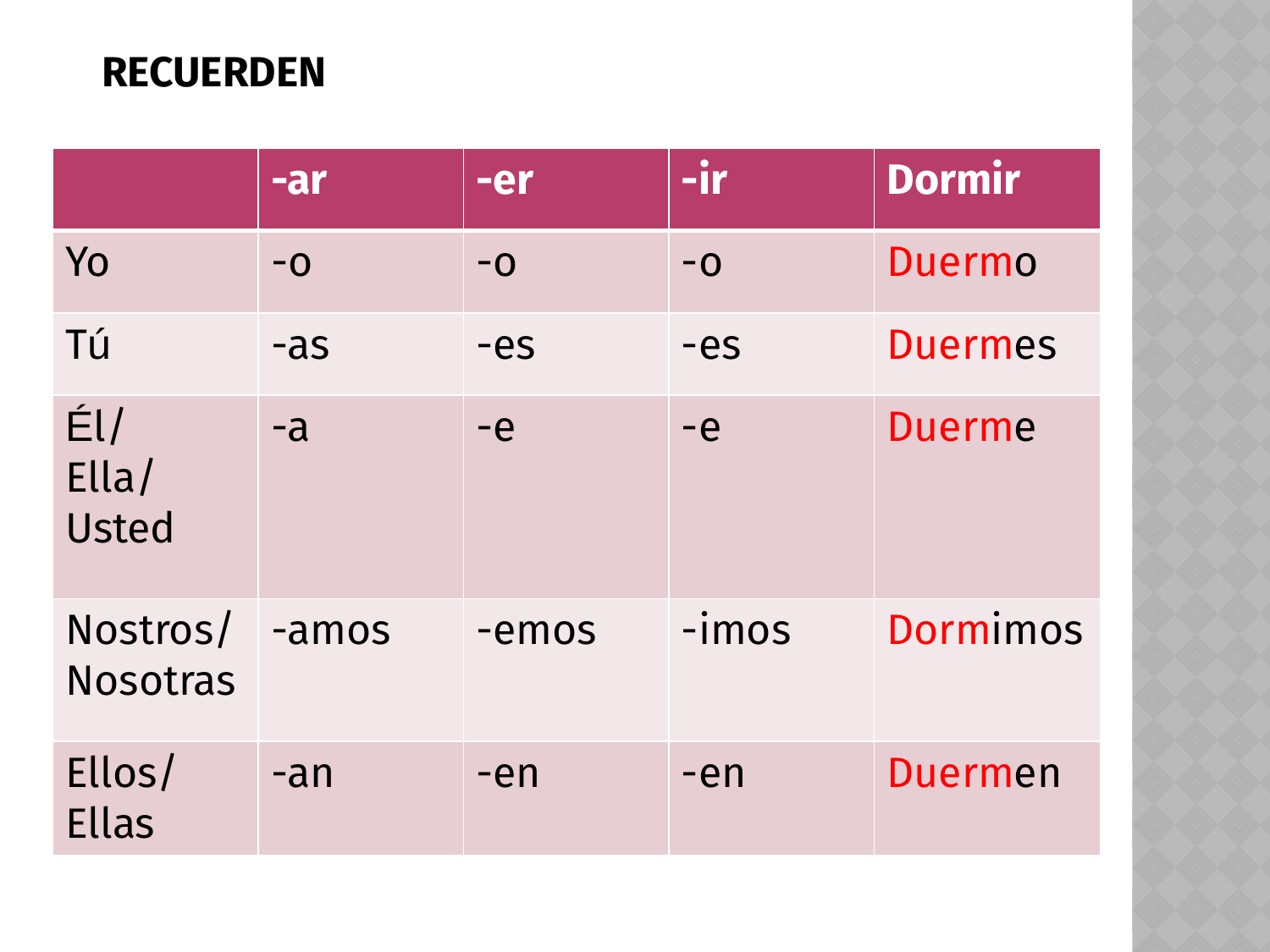

# Recuerden
|  | -ar | -er | -ir | Dormir |
| --- | --- | --- | --- | --- |
| Yo | -o | -o | -o | Duermo |
| Tú | -as | -es | -es | Duermes |
| Él/ Ella/ Usted | -a | -e | -e | Duerme |
| Nostros/ Nosotras | -amos | -emos | -imos | Dormimos |
| Ellos/Ellas | -an | -en | -en | Duermen |